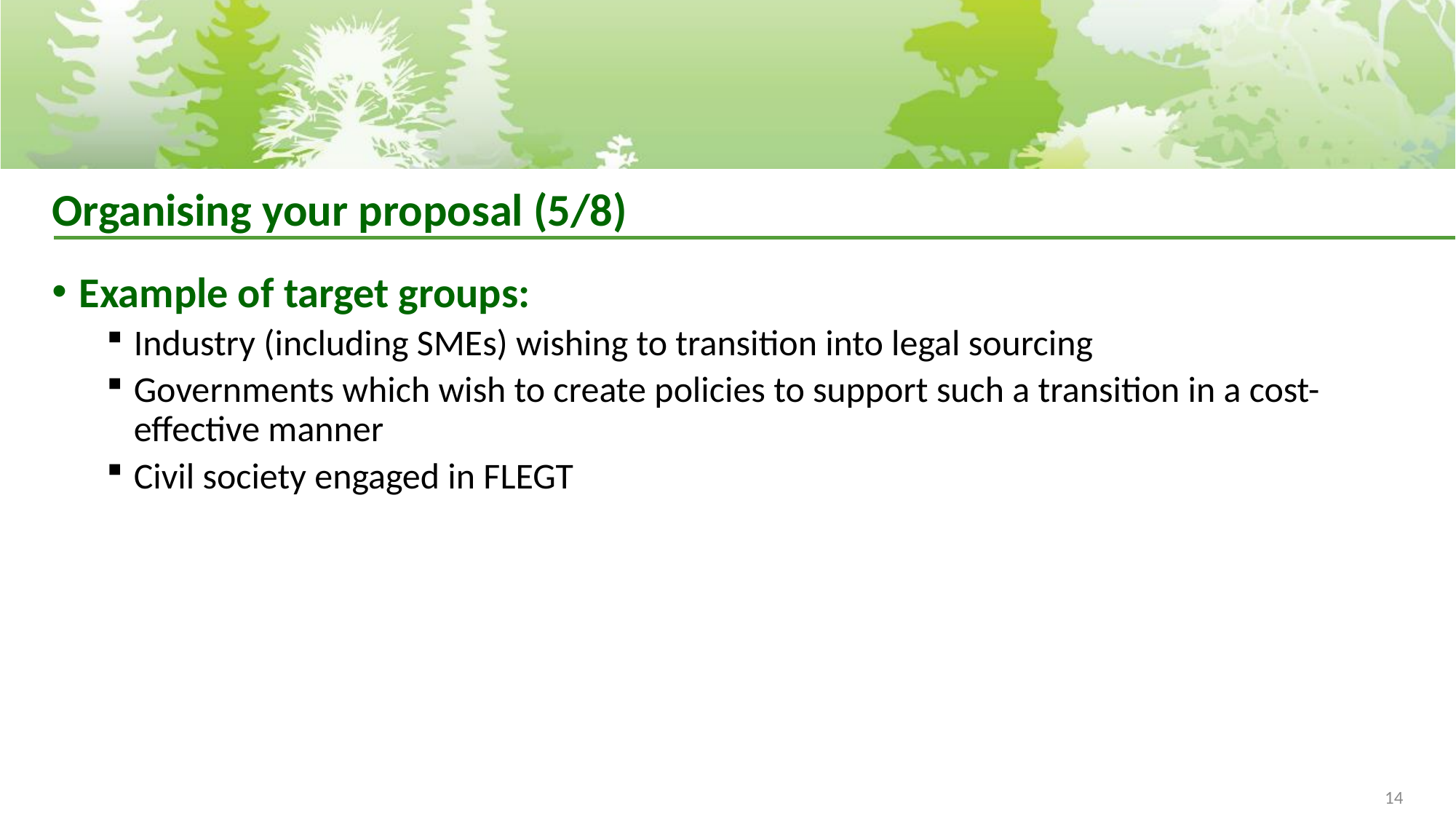

# Organising your proposal (5/8)
Example of target groups:
Industry (including SMEs) wishing to transition into legal sourcing
Governments which wish to create policies to support such a transition in a cost-effective manner
Civil society engaged in FLEGT
14